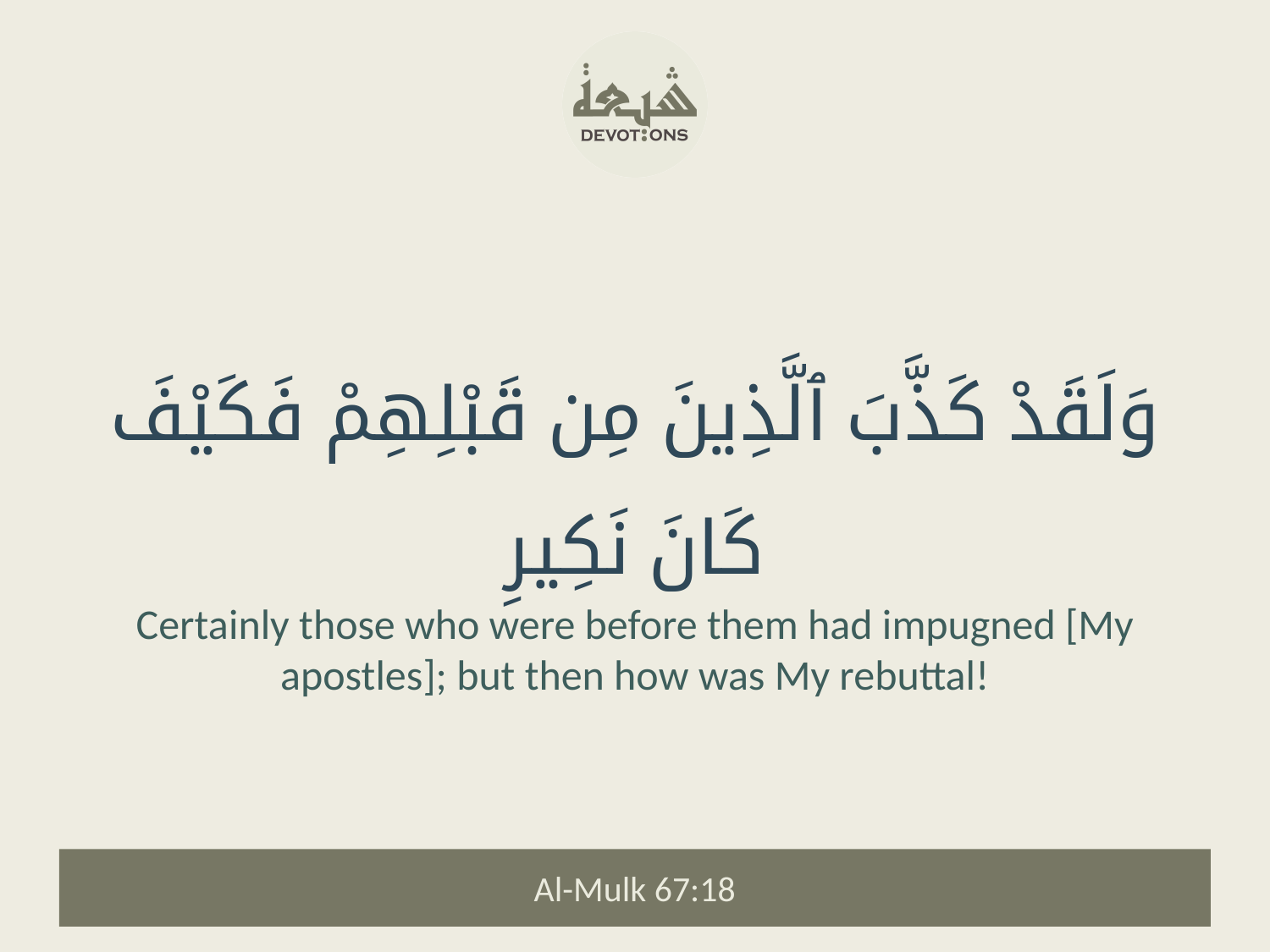

وَلَقَدْ كَذَّبَ ٱلَّذِينَ مِن قَبْلِهِمْ فَكَيْفَ كَانَ نَكِيرِ
Certainly those who were before them had impugned [My apostles]; but then how was My rebuttal!
Al-Mulk 67:18